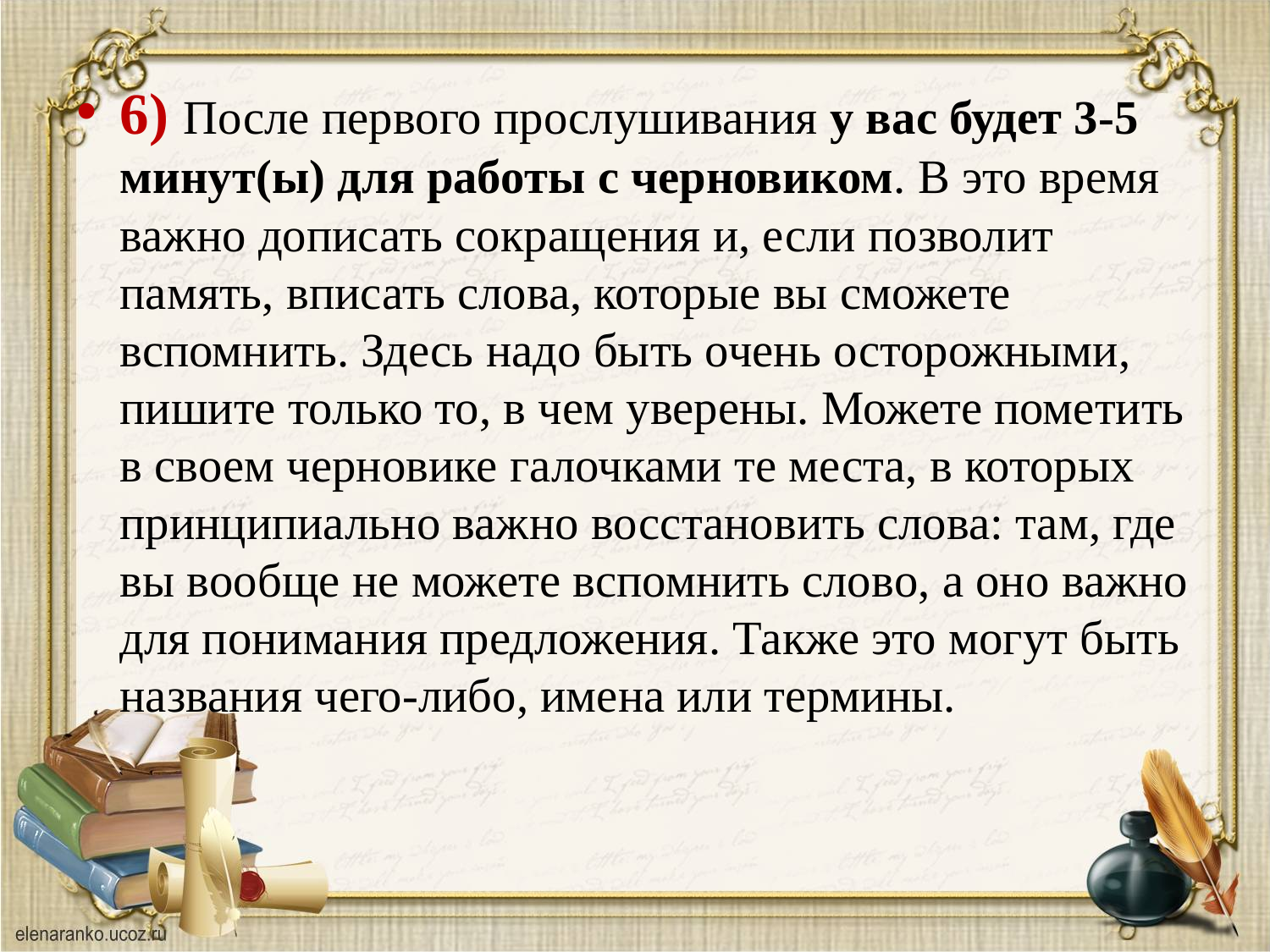

6) После первого прослушивания у вас будет 3-5 минут(ы) для работы с черновиком. В это время важно дописать сокращения и, если позволит память, вписать слова, которые вы сможете вспомнить. Здесь надо быть очень осторожными, пишите только то, в чем уверены. Можете пометить в своем черновике галочками те места, в которых принципиально важно восстановить слова: там, где вы вообще не можете вспомнить слово, а оно важно для понимания предложения. Также это могут быть названия чего-либо, имена или термины.